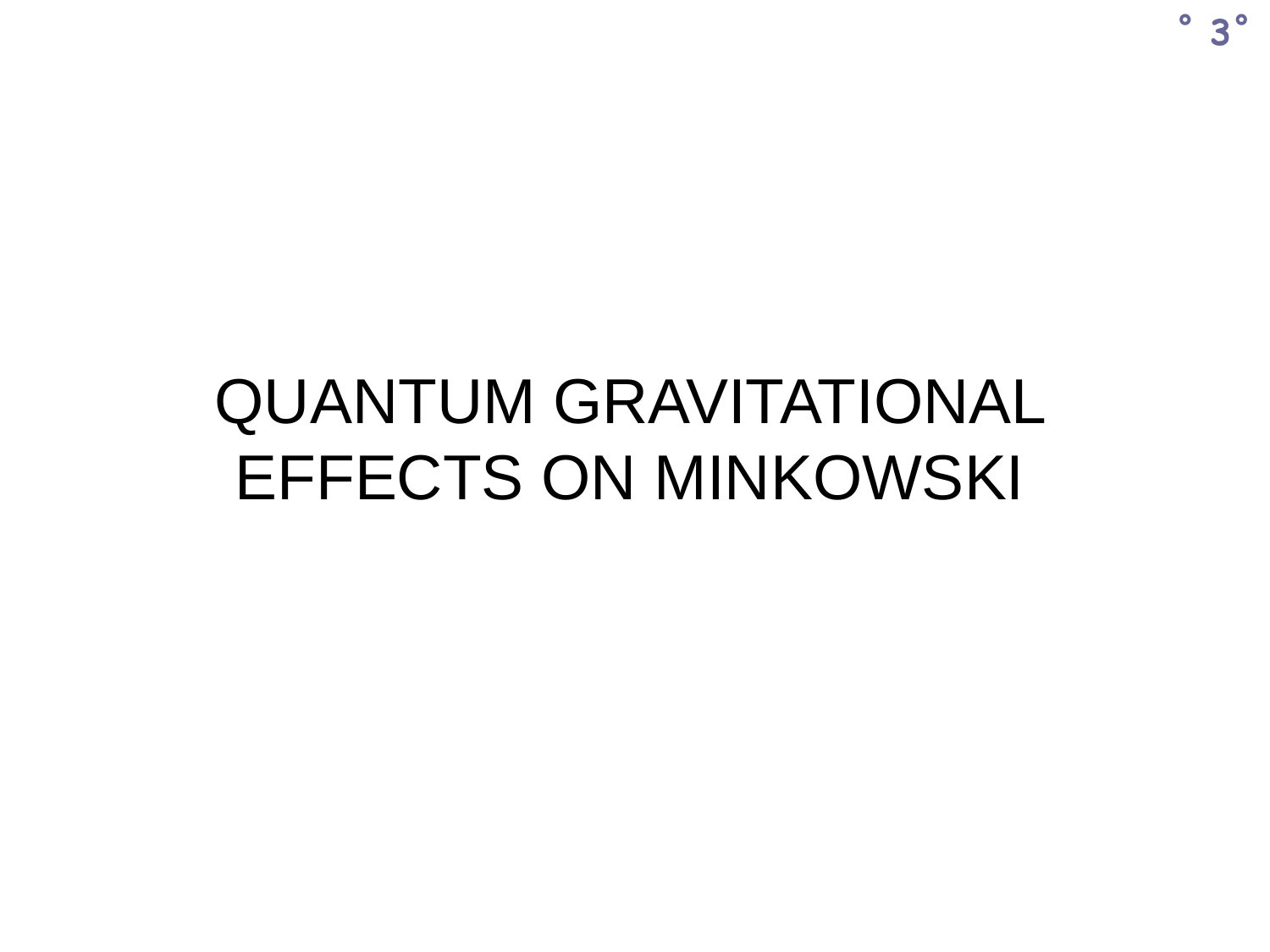

˚ 3˚
QUANTUM GRAVITATIONAL EFFECTS ON MINKOWSKI